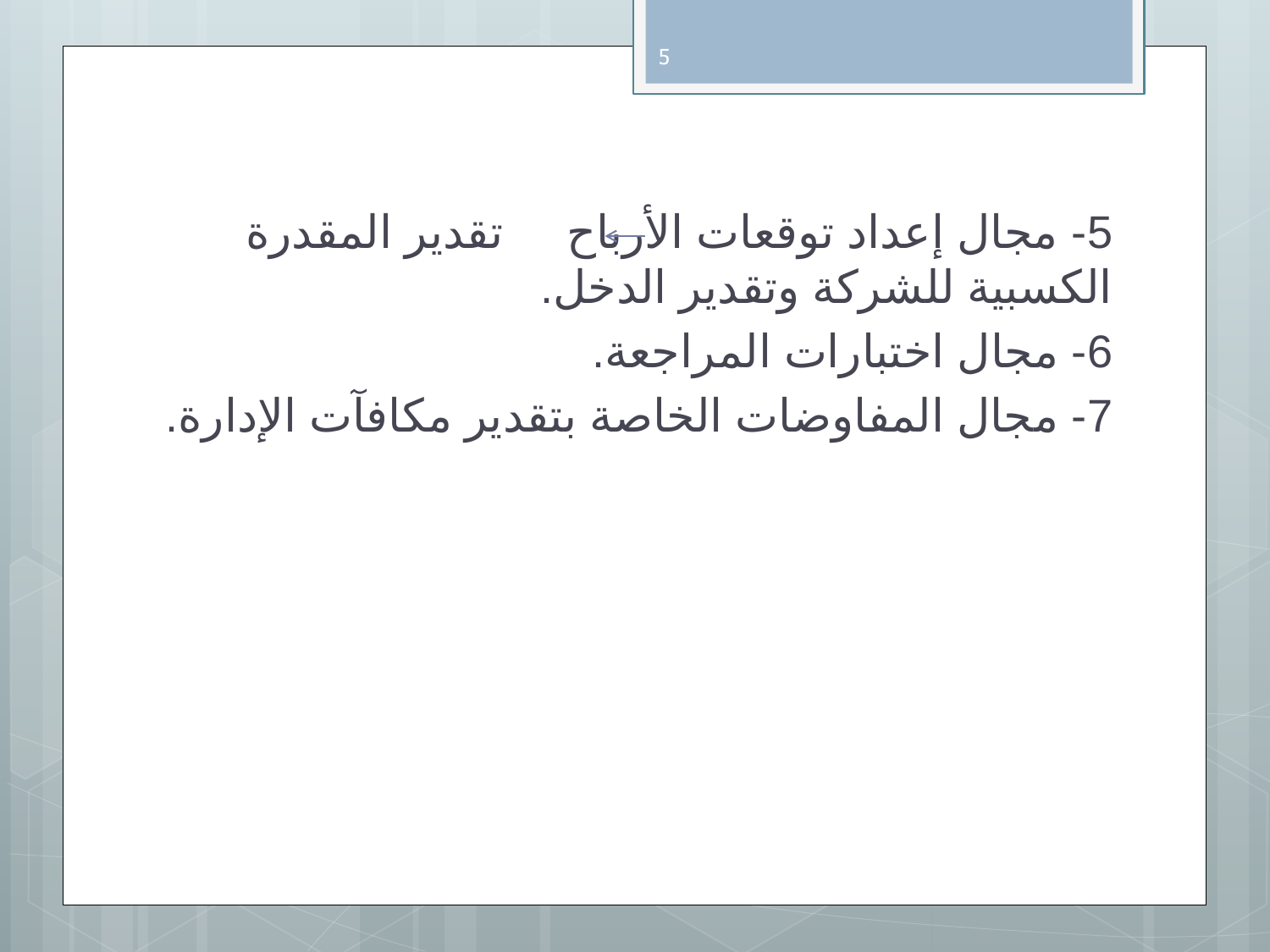

5
5- مجال إعداد توقعات الأرباح     تقدير المقدرة الكسبية للشركة وتقدير الدخل.
6- مجال اختبارات المراجعة.
7- مجال المفاوضات الخاصة بتقدير مكافآت الإدارة.